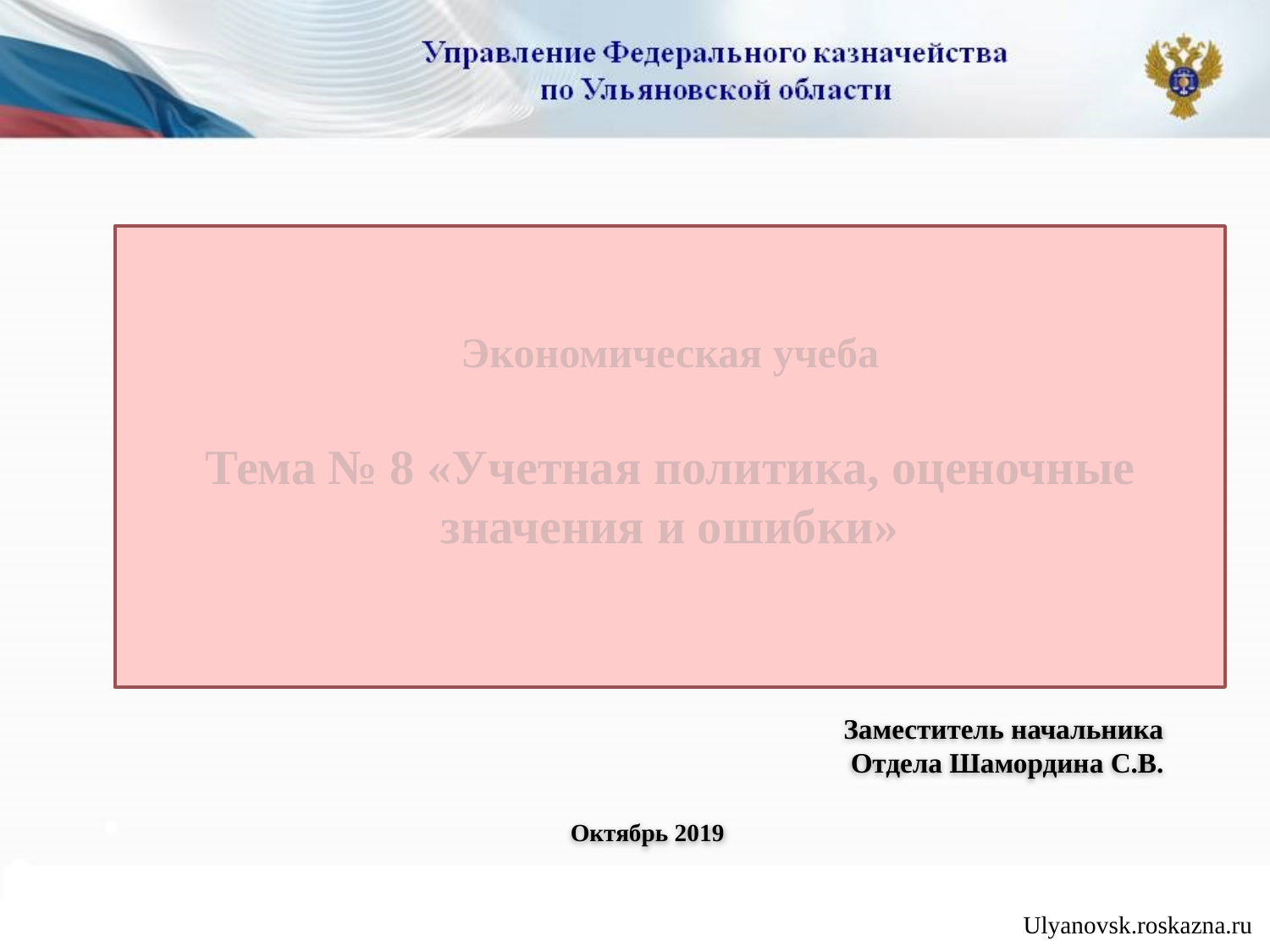

Экономическая учеба

Тема № 8 «Учетная политика, оценочные значения и ошибки»

Заместитель начальника  Отдела Шамордина С.В.

Октябрь 2019

Ulyanovsk.roskazna.ru